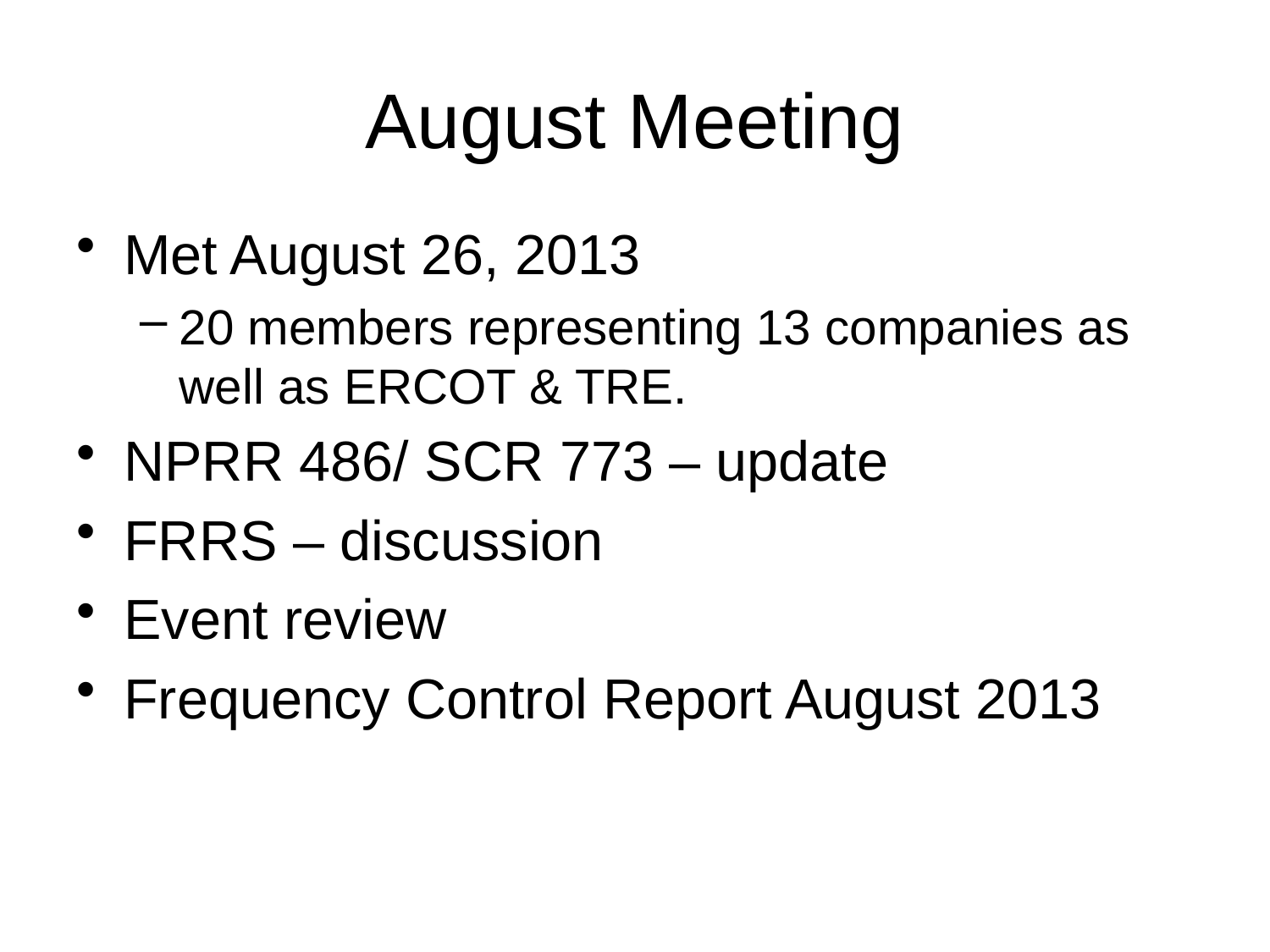

# August Meeting
Met August 26, 2013
20 members representing 13 companies as well as ERCOT & TRE.
NPRR 486/ SCR 773 – update
FRRS – discussion
Event review
Frequency Control Report August 2013